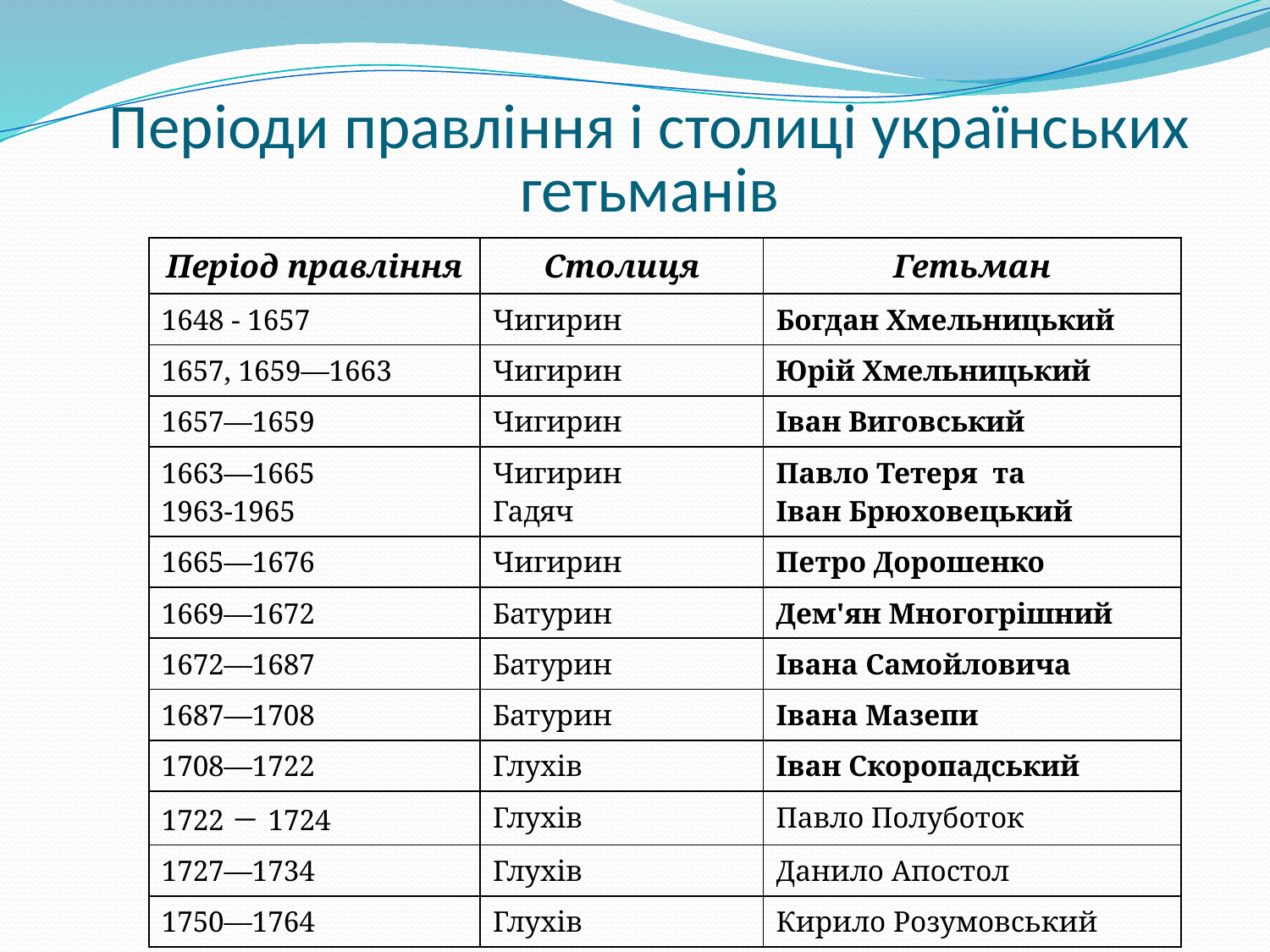

Періоди правління і столиці українських гетьманів
#
| Період правління | Столиця | Гетьман |
| --- | --- | --- |
| 1648 - 1657 | Чигирин | Богдан Хмельницький |
| 1657, 1659—1663 | Чигирин | Юрій Хмельницький |
| 1657—1659 | Чигирин | Іван Виговський |
| 1663—1665 1963-1965 | Чигирин Гадяч | Павло Тетеря та Іван Брюховецький |
| 1665—1676 | Чигирин | Петро Дорошенко |
| 1669—1672 | Батурин | Дем'ян Многогрішний |
| 1672—1687 | Батурин | Івана Самойловича |
| 1687—1708 | Батурин | Івана Мазепи |
| 1708—1722 | Глухів | Іван Скоропадський |
| 1722－1724 | Глухів | Павло Полуботок |
| 1727—1734 | Глухів | Данило Апостол |
| 1750—1764 | Глухів | Кирило Розумовський |